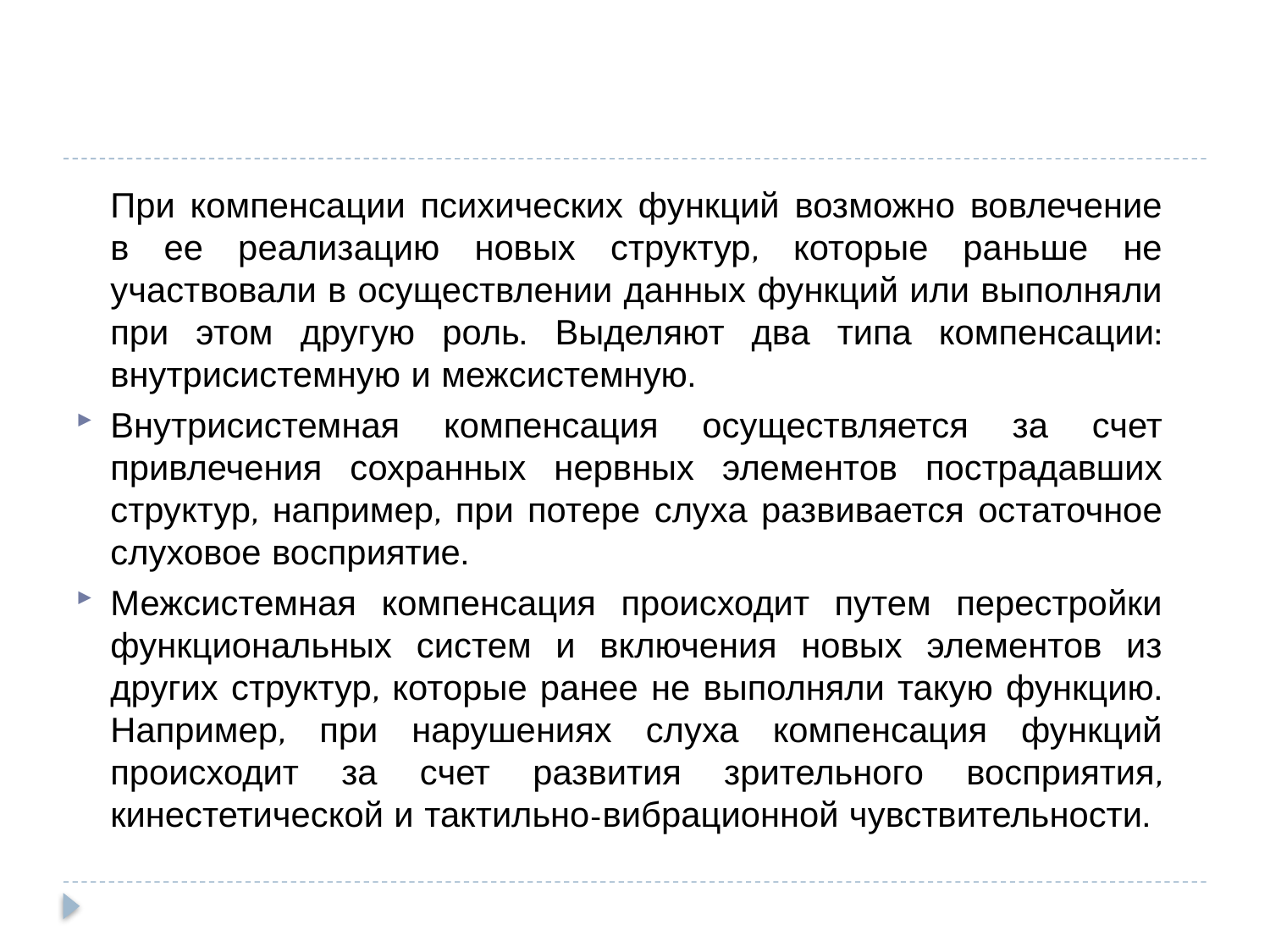

#
		При компенсации психических функций возможно вовлечение в ее реализацию новых структур, которые раньше не участвовали в осуществлении данных функций или выполняли при этом другую роль. Выделяют два типа компенсации: внутрисистемную и межсистемную.
Внутрисистемная компенсация осуществляется за счет привлечения сохранных нервных элементов пострадавших структур, например, при потере слуха развивается остаточное слуховое восприятие.
Межсистемная компенсация происходит путем перестройки функциональных систем и включения новых элементов из других структур, которые ранее не выполняли такую функцию. Например, при нарушениях слуха компенсация функций происходит за счет развития зрительного восприятия, кинестетической и тактильно-вибрационной чувствительности.